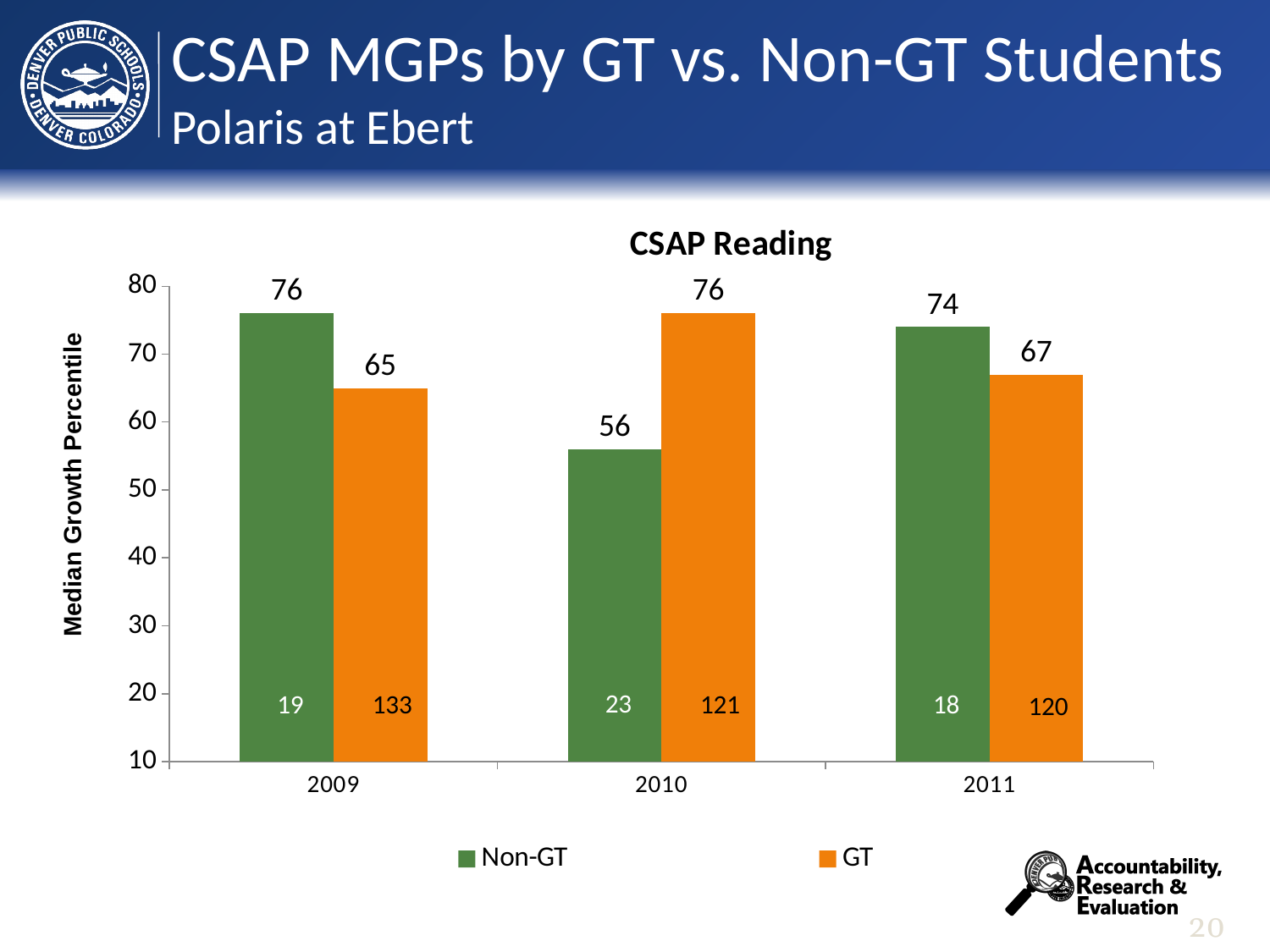

# CSAP MGPs by GT vs. Non-GT Students Polaris at Ebert

### Chart

| Category | Non-GT  | GT  |
|---|---|---|
| 2009 | 76.0 | 65.0 |
| 2010 | 56.0 | 76.0 |
| 2011 | 74.0 | 67.0 |
Median Growth Percentile
20